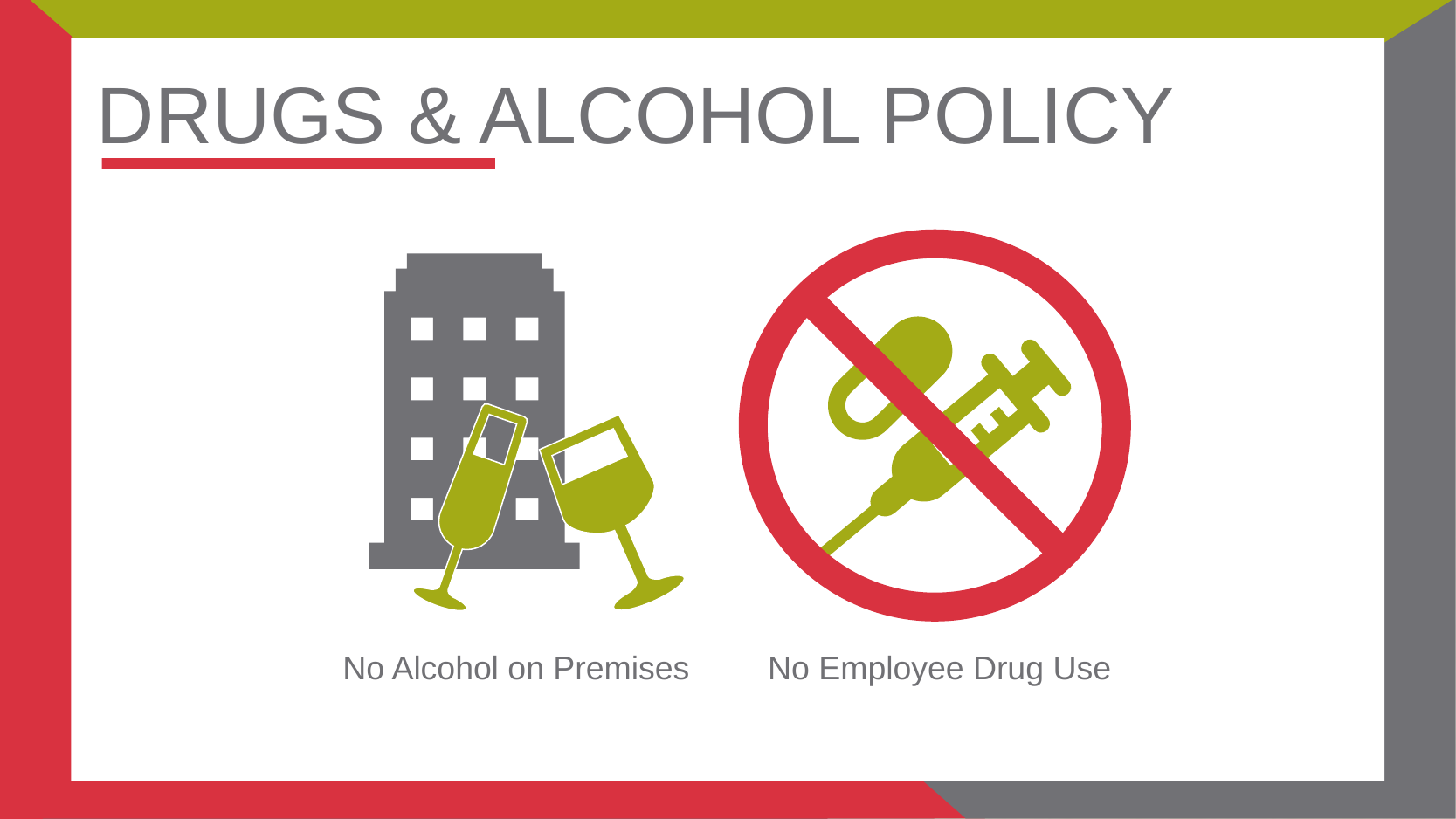

# DRUGS & ALCOHOL POLICY

No Alcohol on Premises

No Employee Drug Use